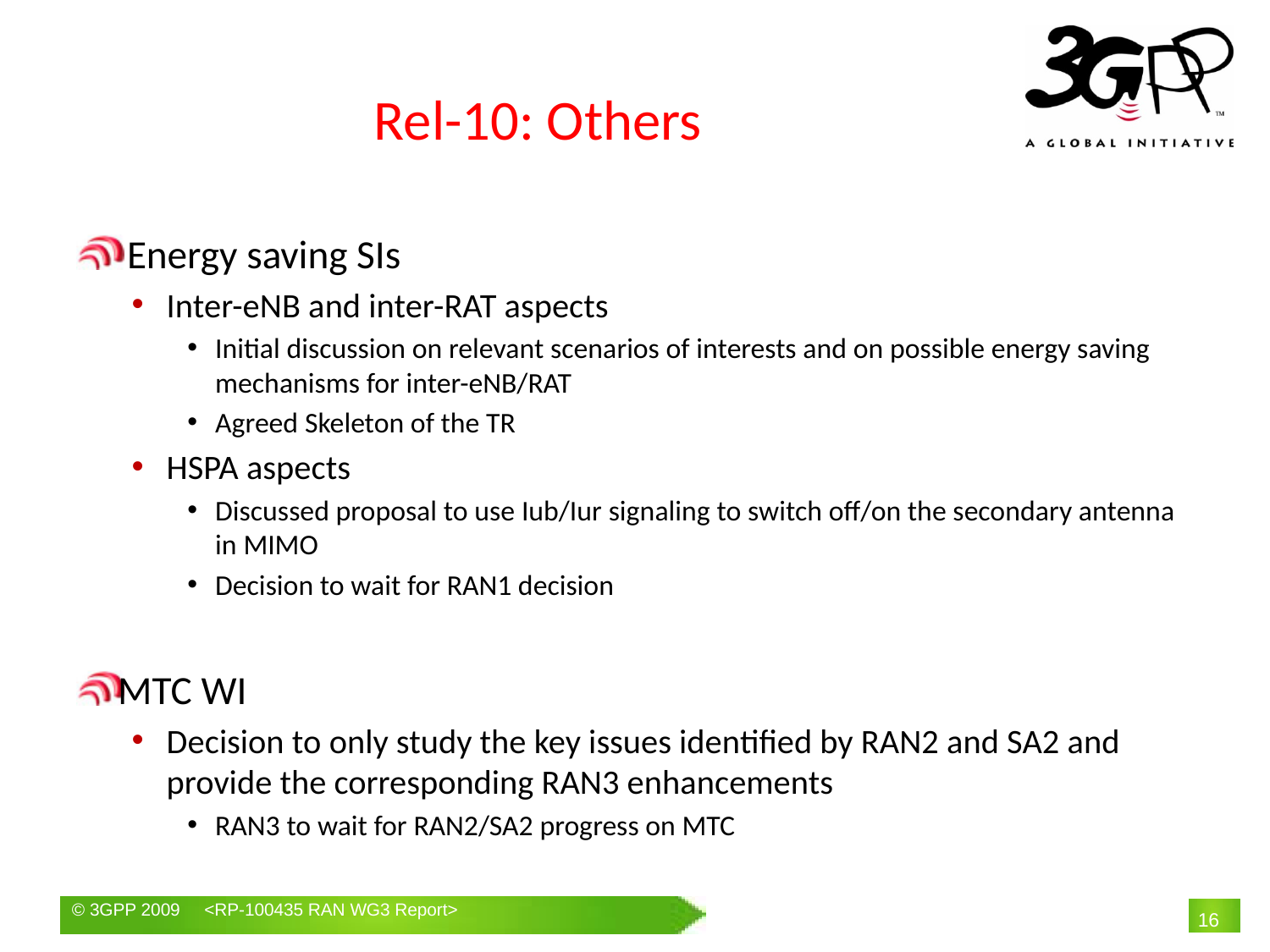

# Rel-10: Others
 Energy saving SIs
Inter-eNB and inter-RAT aspects
Initial discussion on relevant scenarios of interests and on possible energy saving mechanisms for inter-eNB/RAT
Agreed Skeleton of the TR
HSPA aspects
Discussed proposal to use Iub/Iur signaling to switch off/on the secondary antenna in MIMO
Decision to wait for RAN1 decision

MTC WI
Decision to only study the key issues identified by RAN2 and SA2 and provide the corresponding RAN3 enhancements
RAN3 to wait for RAN2/SA2 progress on MTC
16